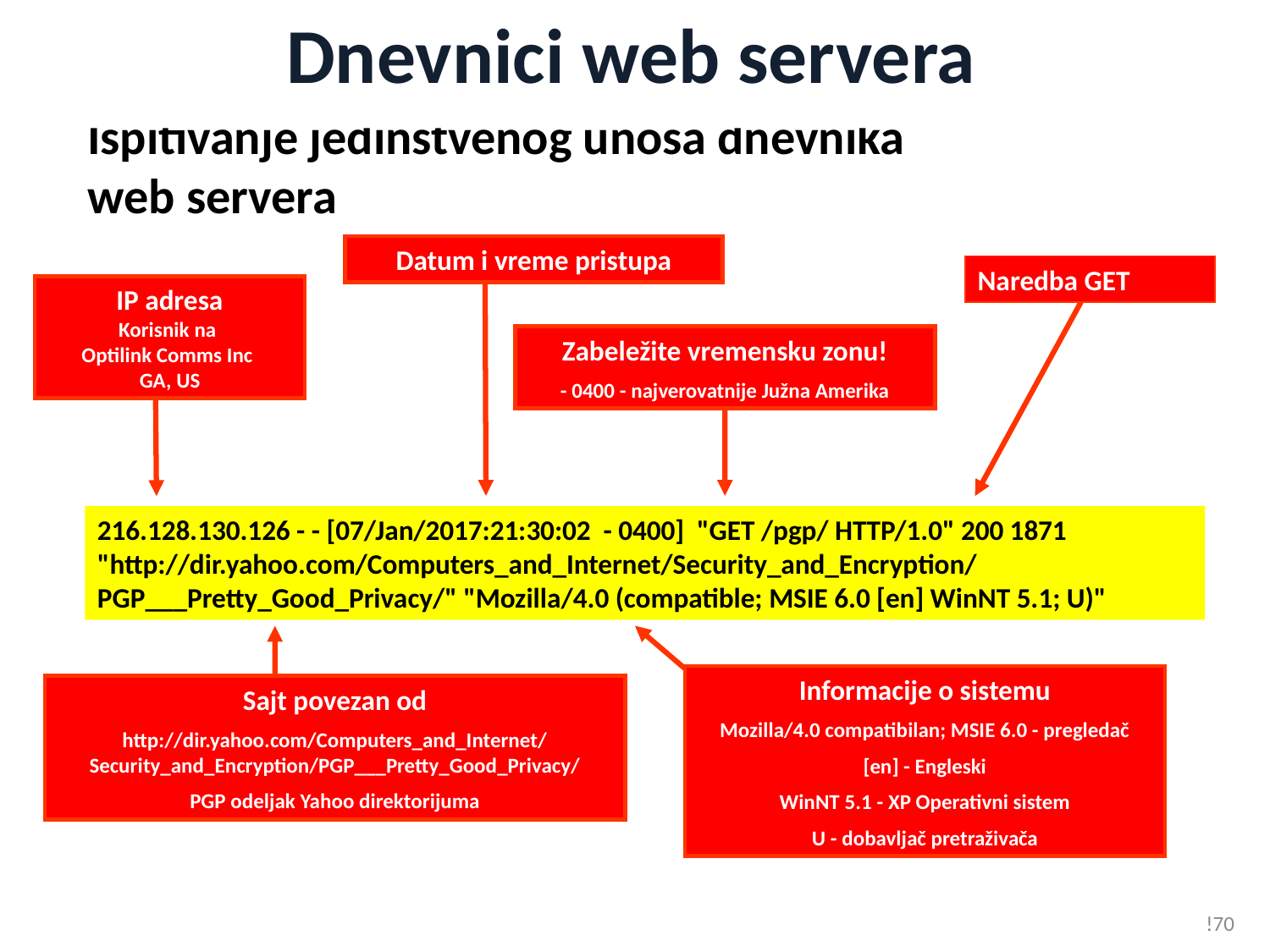

# Dnevnici web servera
Ispitivanje jedinstvenog unosa dnevnika web servera
Datum i vreme pristupa
Naredba GET

IP adresa
Korisnik na
Optilink Comms Inc
GA, US

Zabeležite vremensku zonu!
- 0400 - najverovatnije Južna Amerika

216.128.130.126 - - [07/Jan/2017:21:30:02  - 0400]  "GET /pgp/ HTTP/1.0" 200 1871 "http://dir.yahoo.com/Computers_and_Internet/Security_and_Encryption/PGP___Pretty_Good_Privacy/" "Mozilla/4.0 (compatible; MSIE 6.0 [en] WinNT 5.1; U)"

Informacije o sistemu
Mozilla/4.0 compatibilan; MSIE 6.0 - pregledač
[en] - Engleski
WinNT 5.1 - XP Operativni sistem
U - dobavljač pretraživača
Sajt povezan od
http://dir.yahoo.com/Computers_and_Internet/Security_and_Encryption/PGP___Pretty_Good_Privacy/
PGP odeljak Yahoo direktorijuma
!70